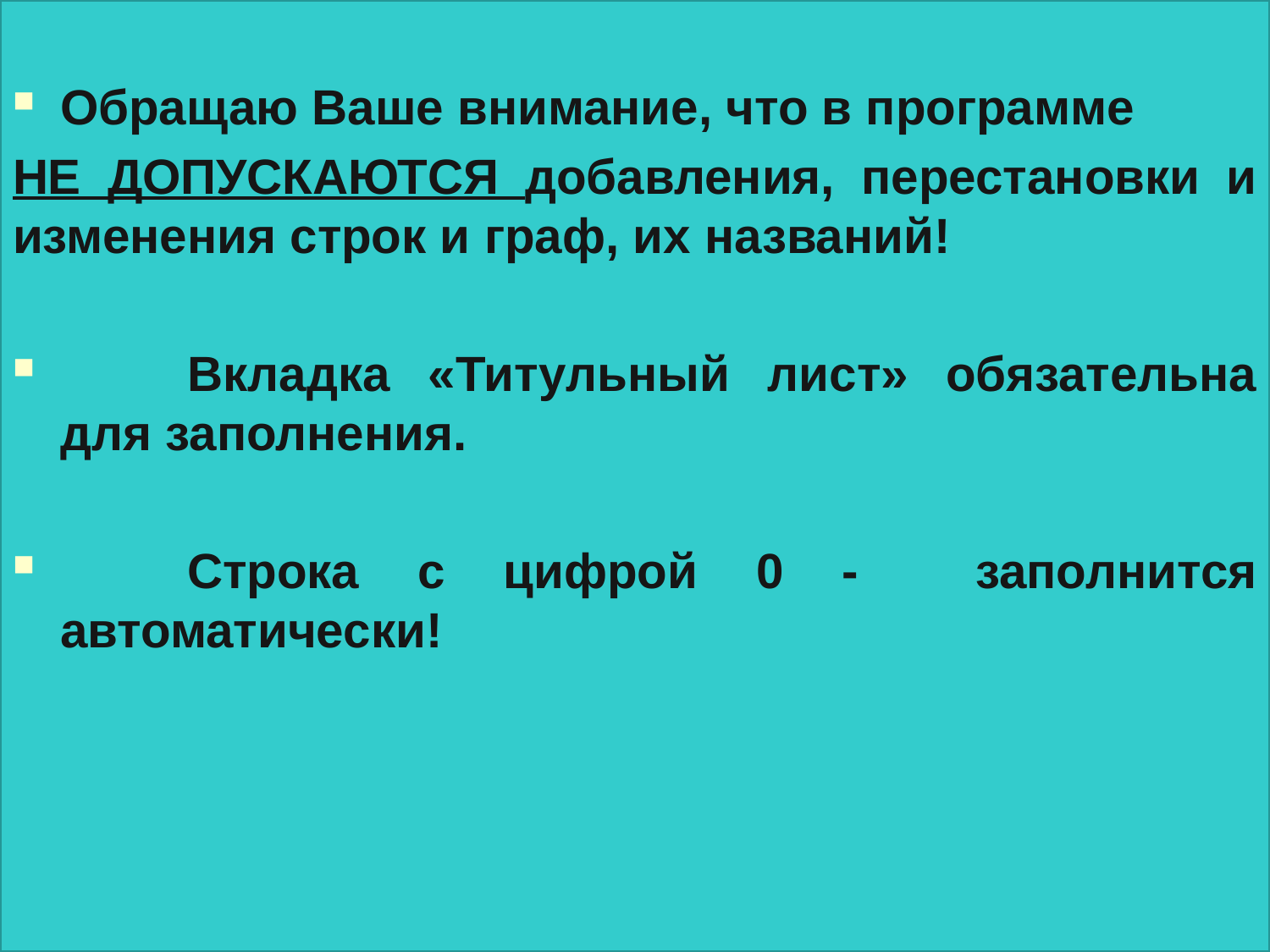

Обращаю Ваше внимание, что в программе
НЕ ДОПУСКАЮТСЯ добавления, перестановки и изменения строк и граф, их названий!

	Вкладка «Титульный лист» обязательна для заполнения.

	Строка с цифрой 0 -  заполнится автоматически!
#